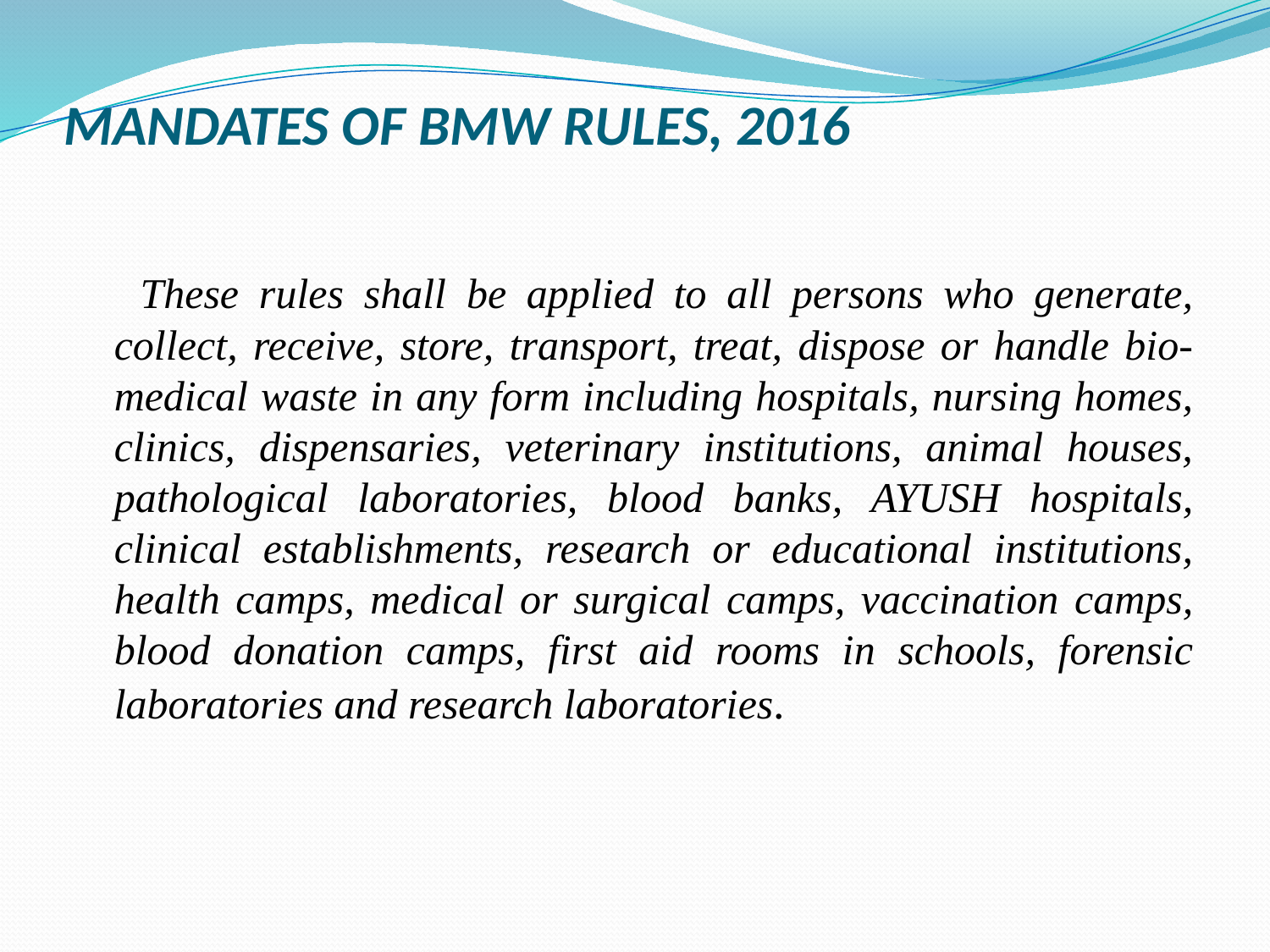

# MANDATES OF BMW RULES, 2016
   These rules shall be applied to all persons who generate, collect, receive, store, transport, treat, dispose or handle bio-medical waste in any form including hospitals, nursing homes, clinics, dispensaries, veterinary institutions, animal houses, pathological laboratories, blood banks, AYUSH hospitals, clinical establishments, research or educational institutions, health camps, medical or surgical camps, vaccination camps, blood donation camps, first aid rooms in schools, forensic laboratories and research laboratories.